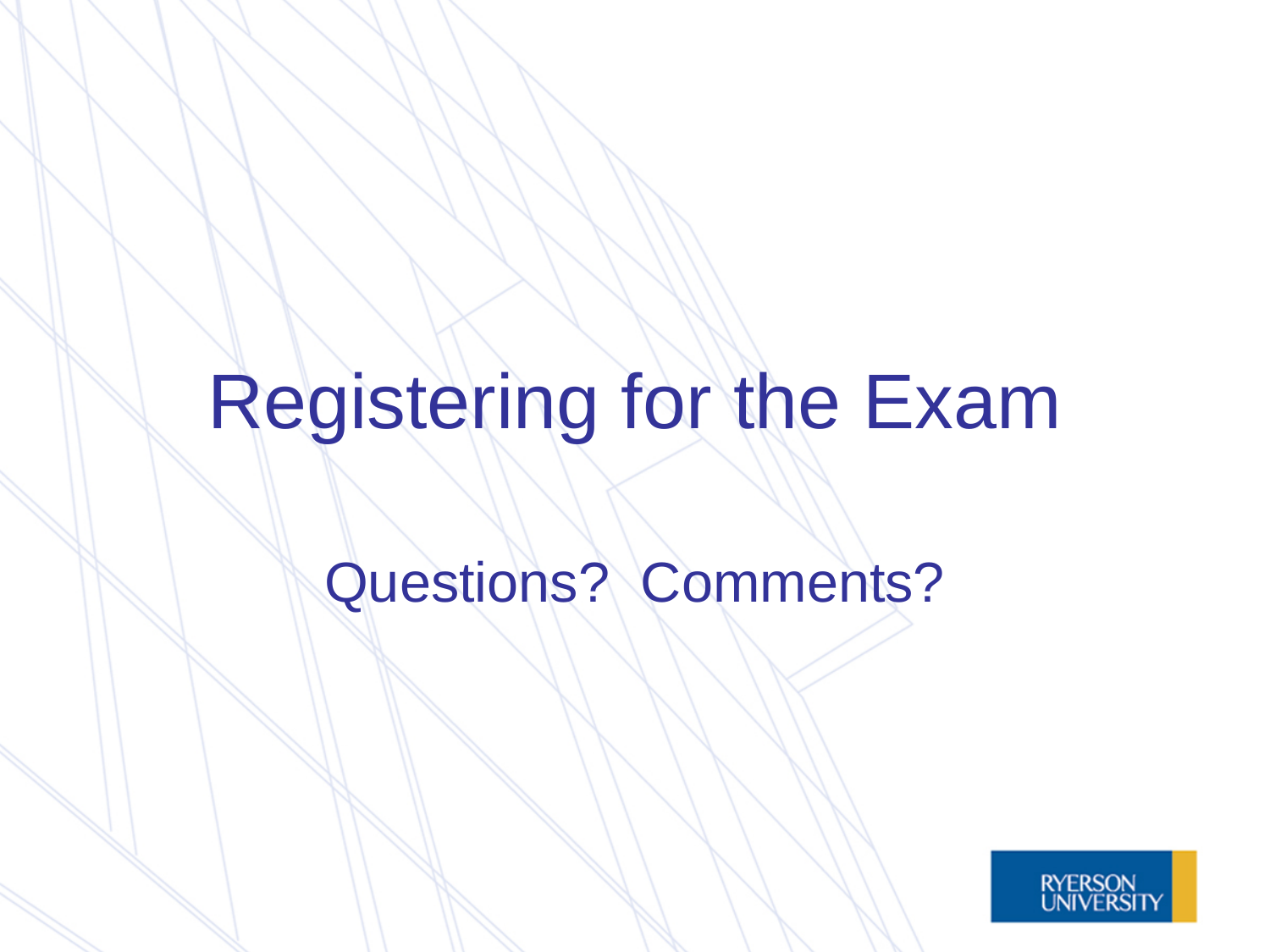

# Registering for the Exam
Questions?  Comments?